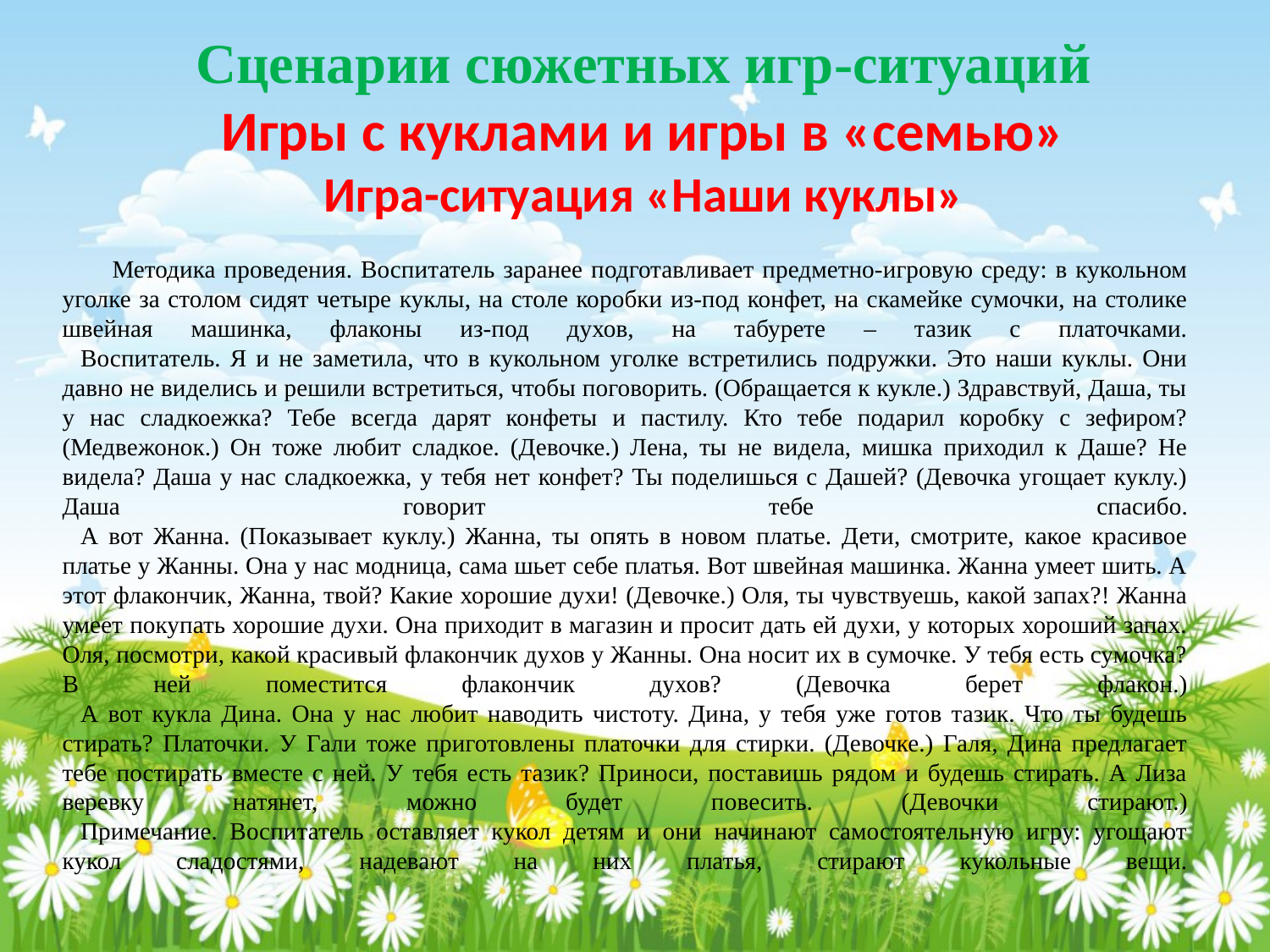

Сценарии сюжетных игр-ситуаций
Игры с куклами и игры в «семью»
Игра-ситуация «Наши куклы»
Методика проведения. Воспитатель заранее подготавливает предметно-игровую среду: в кукольном уголке за столом сидят четыре куклы, на столе коробки из-под конфет, на скамейке сумочки, на столике швейная машинка, флаконы из-под духов, на табурете – тазик с платочками.
   Воспитатель. Я и не заметила, что в кукольном уголке встретились подружки. Это наши куклы. Они давно не виделись и решили встретиться, чтобы поговорить. (Обращается к кукле.) Здравствуй, Даша, ты у нас сладкоежка? Тебе всегда дарят конфеты и пастилу. Кто тебе подарил коробку с зефиром? (Медвежонок.) Он тоже любит сладкое. (Девочке.) Лена, ты не видела, мишка приходил к Даше? Не видела? Даша у нас сладкоежка, у тебя нет конфет? Ты поделишься с Дашей? (Девочка угощает куклу.) Даша говорит тебе спасибо.
   А вот Жанна. (Показывает куклу.) Жанна, ты опять в новом платье. Дети, смотрите, какое красивое платье у Жанны. Она у нас модница, сама шьет себе платья. Вот швейная машинка. Жанна умеет шить. А этот флакончик, Жанна, твой? Какие хорошие духи! (Девочке.) Оля, ты чувствуешь, какой запах?! Жанна умеет покупать хорошие духи. Она приходит в магазин и просит дать ей духи, у которых хороший запах. Оля, посмотри, какой красивый флакончик духов у Жанны. Она носит их в сумочке. У тебя есть сумочка? В ней поместится флакончик духов? (Девочка берет флакон.)
   А вот кукла Дина. Она у нас любит наводить чистоту. Дина, у тебя уже готов тазик. Что ты будешь стирать? Платочки. У Гали тоже приготовлены платочки для стирки. (Девочке.) Галя, Дина предлагает тебе постирать вместе с ней. У тебя есть тазик? Приноси, поставишь рядом и будешь стирать. А Лиза веревку натянет, можно будет повесить. (Девочки стирают.)
   Примечание. Воспитатель оставляет кукол детям и они начинают самостоятельную игру: угощают кукол сладостями, надевают на них платья, стирают кукольные вещи.